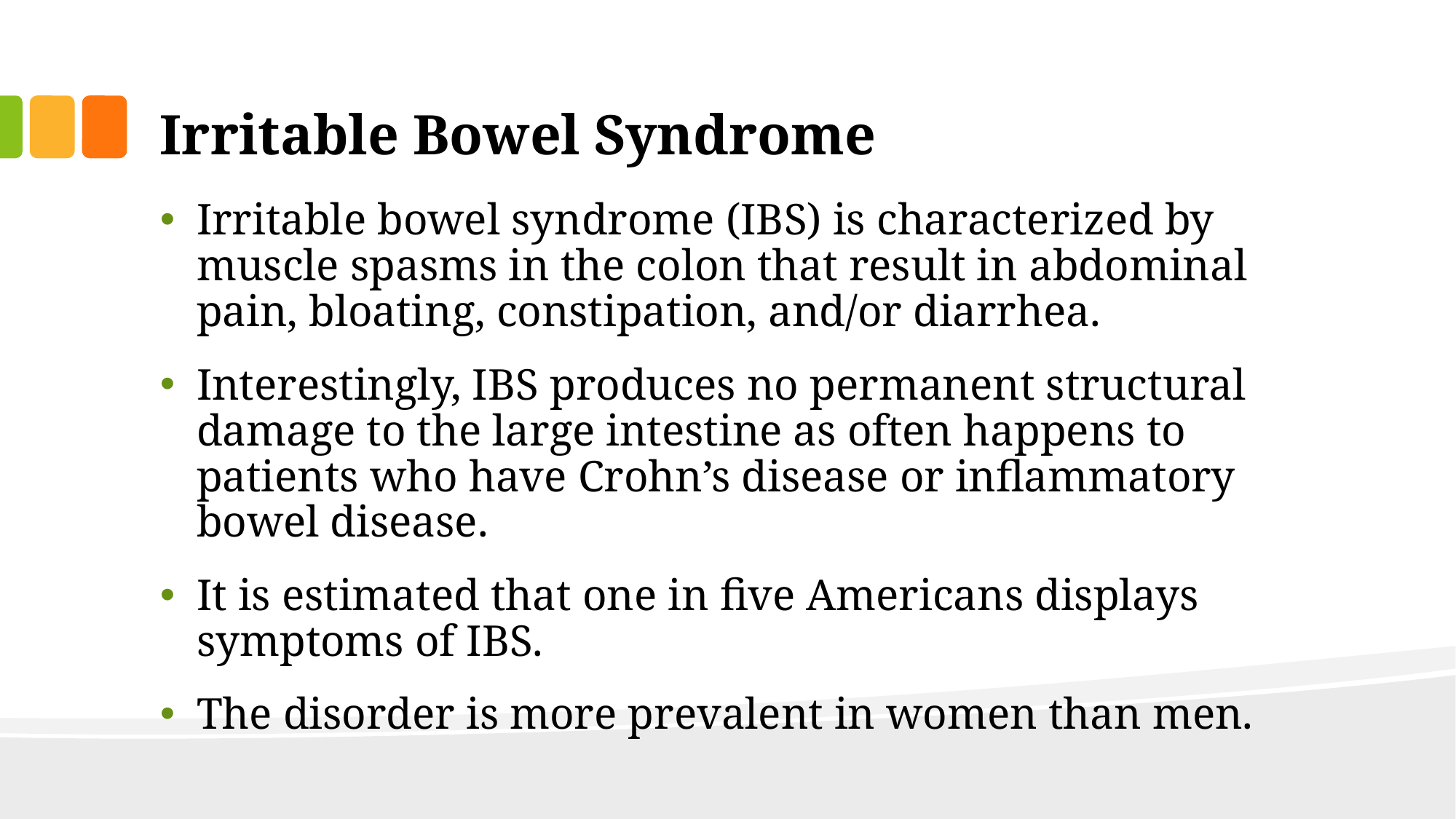

# Irritable Bowel Syndrome
Irritable bowel syndrome (IBS) is characterized by muscle spasms in the colon that result in abdominal pain, bloating, constipation, and/or diarrhea.
Interestingly, IBS produces no permanent structural damage to the large intestine as often happens to patients who have Crohn’s disease or inflammatory bowel disease.
It is estimated that one in five Americans displays symptoms of IBS.
The disorder is more prevalent in women than men.